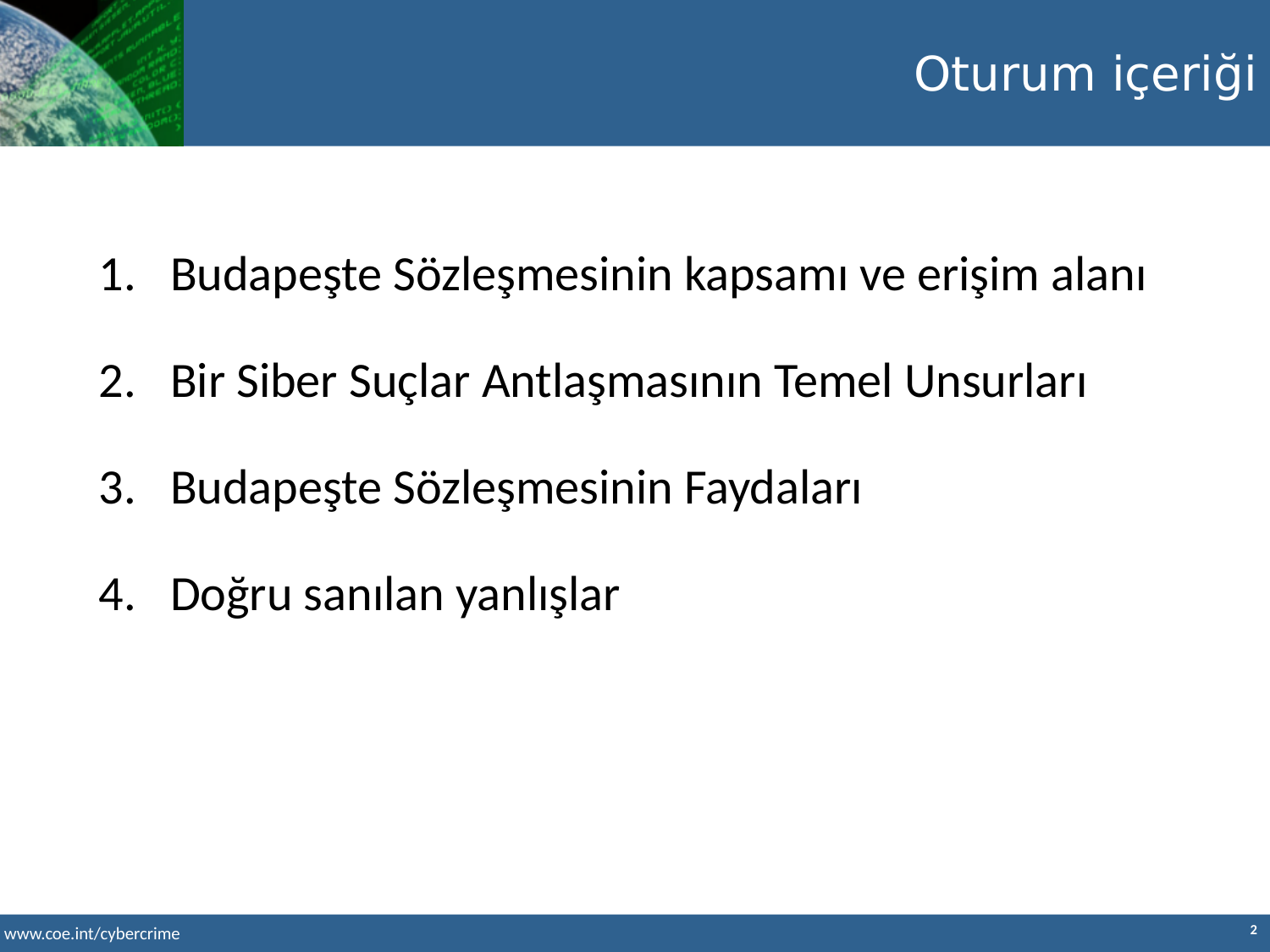

Oturum içeriği

Budapeşte Sözleşmesinin kapsamı ve erişim alanı
Bir Siber Suçlar Antlaşmasının Temel Unsurları
Budapeşte Sözleşmesinin Faydaları
Doğru sanılan yanlışlar

2